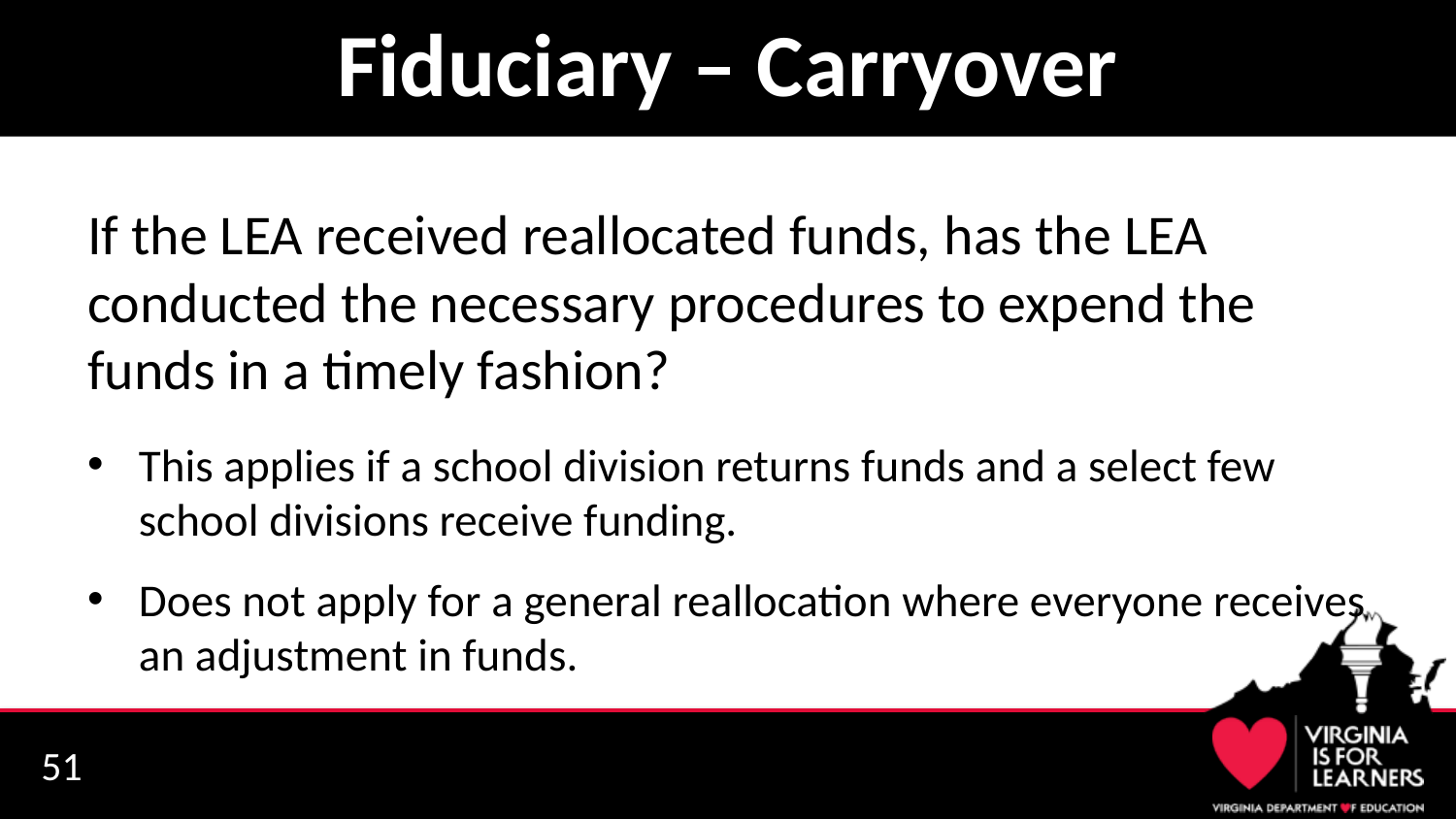

# Fiduciary – Carryover
If the LEA received reallocated funds, has the LEA conducted the necessary procedures to expend the funds in a timely fashion?

This applies if a school division returns funds and a select few school divisions receive funding.
Does not apply for a general reallocation where everyone receives an adjustment in funds.